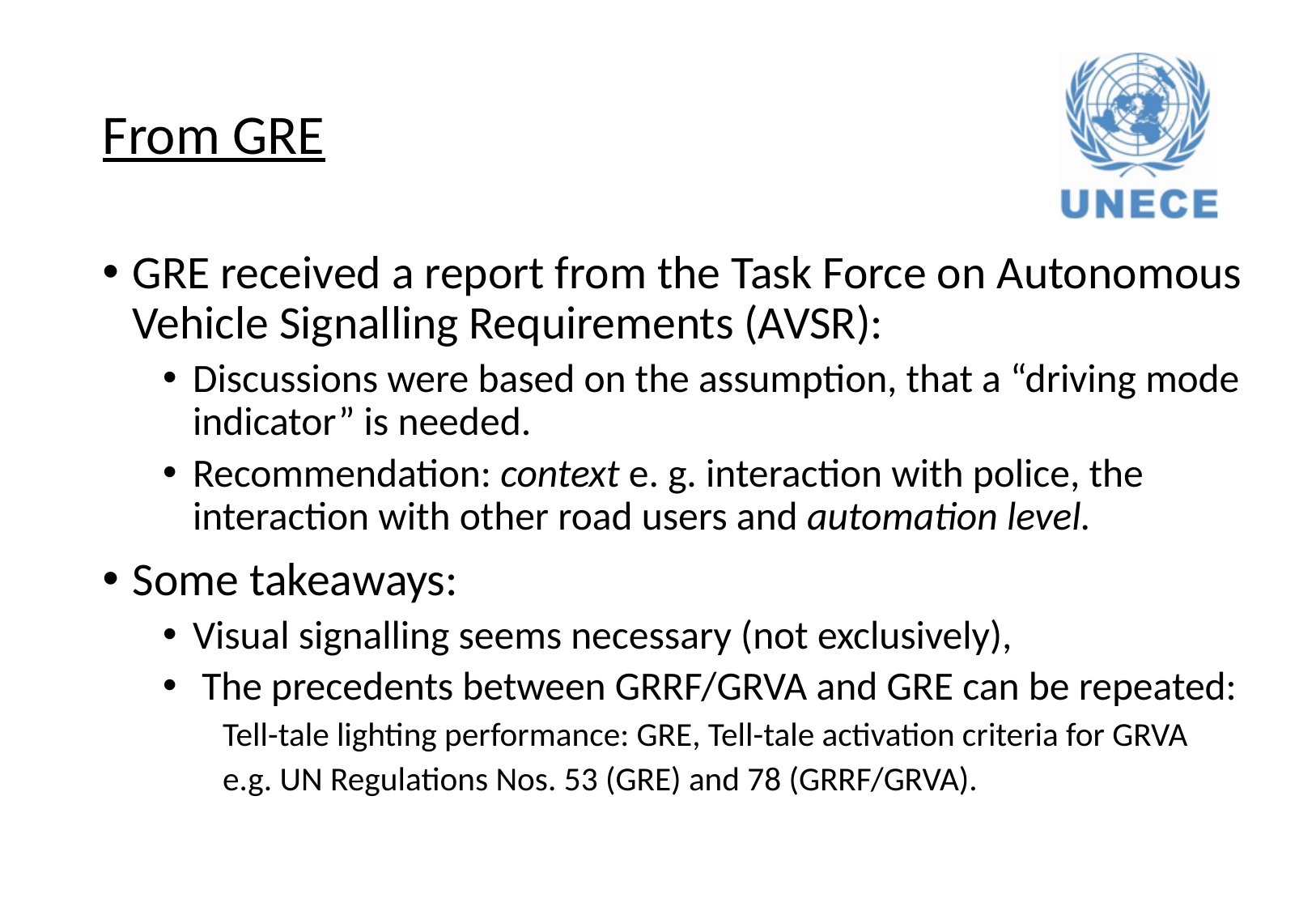

# From GRE
GRE received a report from the Task Force on Autonomous Vehicle Signalling Requirements (AVSR):
Discussions were based on the assumption, that a “driving mode indicator” is needed.
Recommendation: context e. g. interaction with police, the interaction with other road users and automation level.
Some takeaways:
Visual signalling seems necessary (not exclusively),
 The precedents between GRRF/GRVA and GRE can be repeated:
Tell-tale lighting performance: GRE, Tell-tale activation criteria for GRVA
e.g. UN Regulations Nos. 53 (GRE) and 78 (GRRF/GRVA).